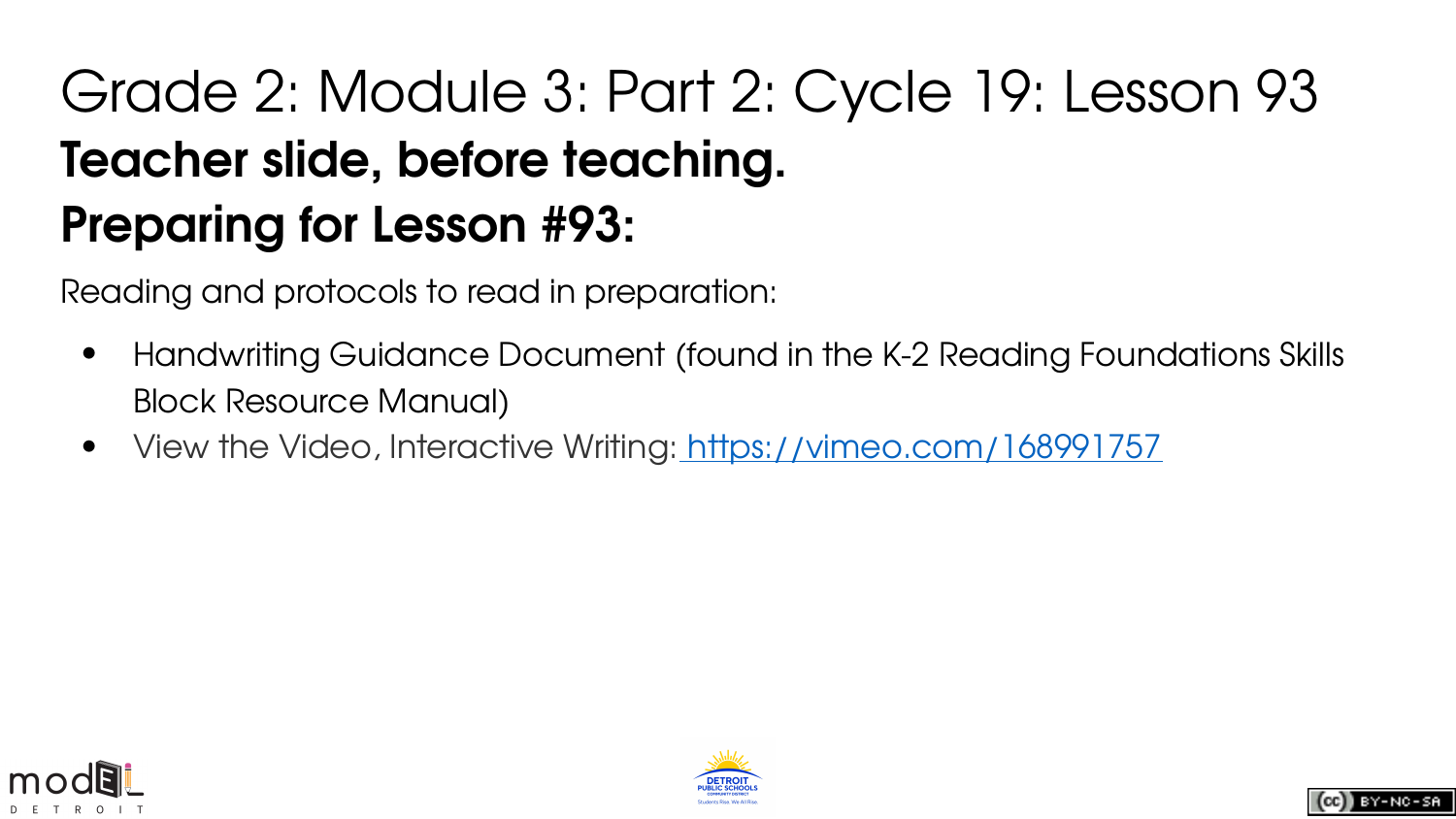

# Grade 2: Module 3: Part 2: Cycle 19: Lesson 93
Teacher slide, before teaching.

Preparing for Lesson #93:
Reading and protocols to read in preparation:
Handwriting Guidance Document (found in the K-2 Reading Foundations Skills Block Resource Manual)
View the Video, Interactive Writing: https://vimeo.com/168991757